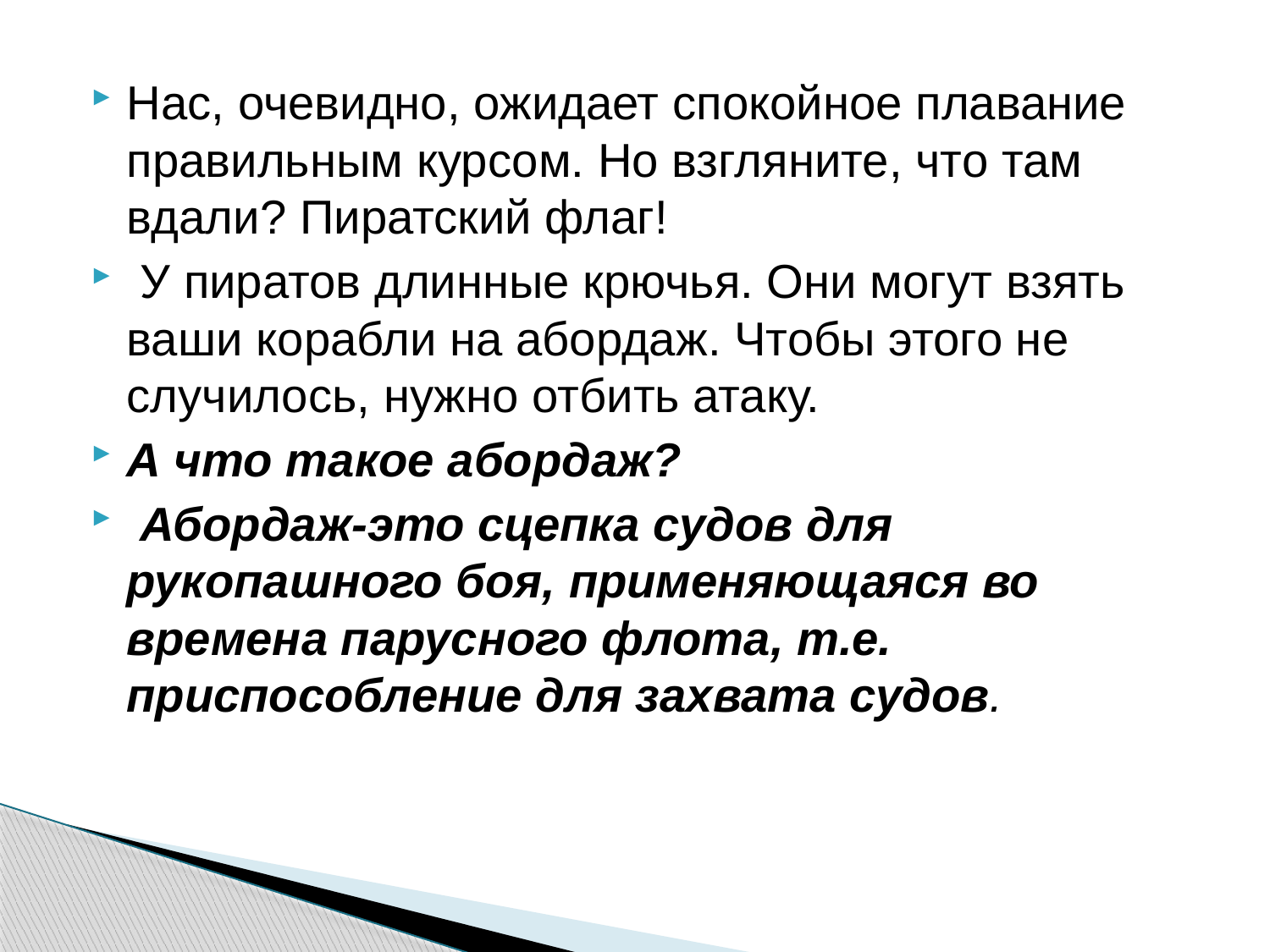

#
Нас, очевидно, ожидает спокойное плавание правильным курсом. Но взгляните, что там вдали? Пиратский флаг!
 У пиратов длинные крючья. Они могут взять ваши корабли на абордаж. Чтобы этого не случилось, нужно отбить атаку.
А что такое абордаж?
 Абордаж-это сцепка судов для рукопашного боя, применяющаяся во времена парусного флота, т.е. приспособление для захвата судов.